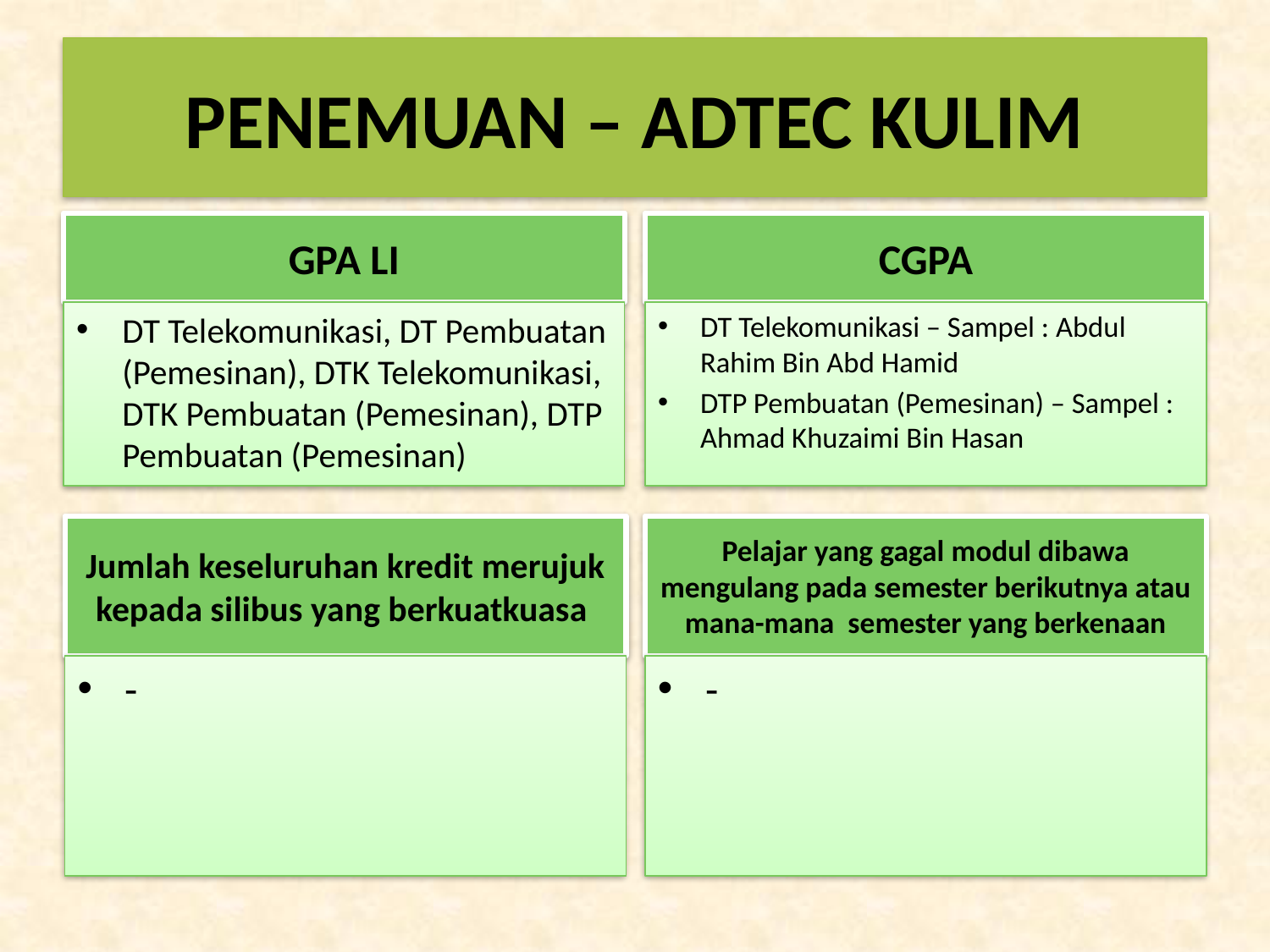

# PENEMUAN – ADTEC KULIM
GPA LI
CGPA
DT Telekomunikasi, DT Pembuatan (Pemesinan), DTK Telekomunikasi, DTK Pembuatan (Pemesinan), DTP Pembuatan (Pemesinan)
DT Telekomunikasi – Sampel : Abdul Rahim Bin Abd Hamid
DTP Pembuatan (Pemesinan) – Sampel : Ahmad Khuzaimi Bin Hasan
Jumlah keseluruhan kredit merujuk kepada silibus yang berkuatkuasa
Pelajar yang gagal modul dibawa mengulang pada semester berikutnya atau mana-mana  semester yang berkenaan
-
-